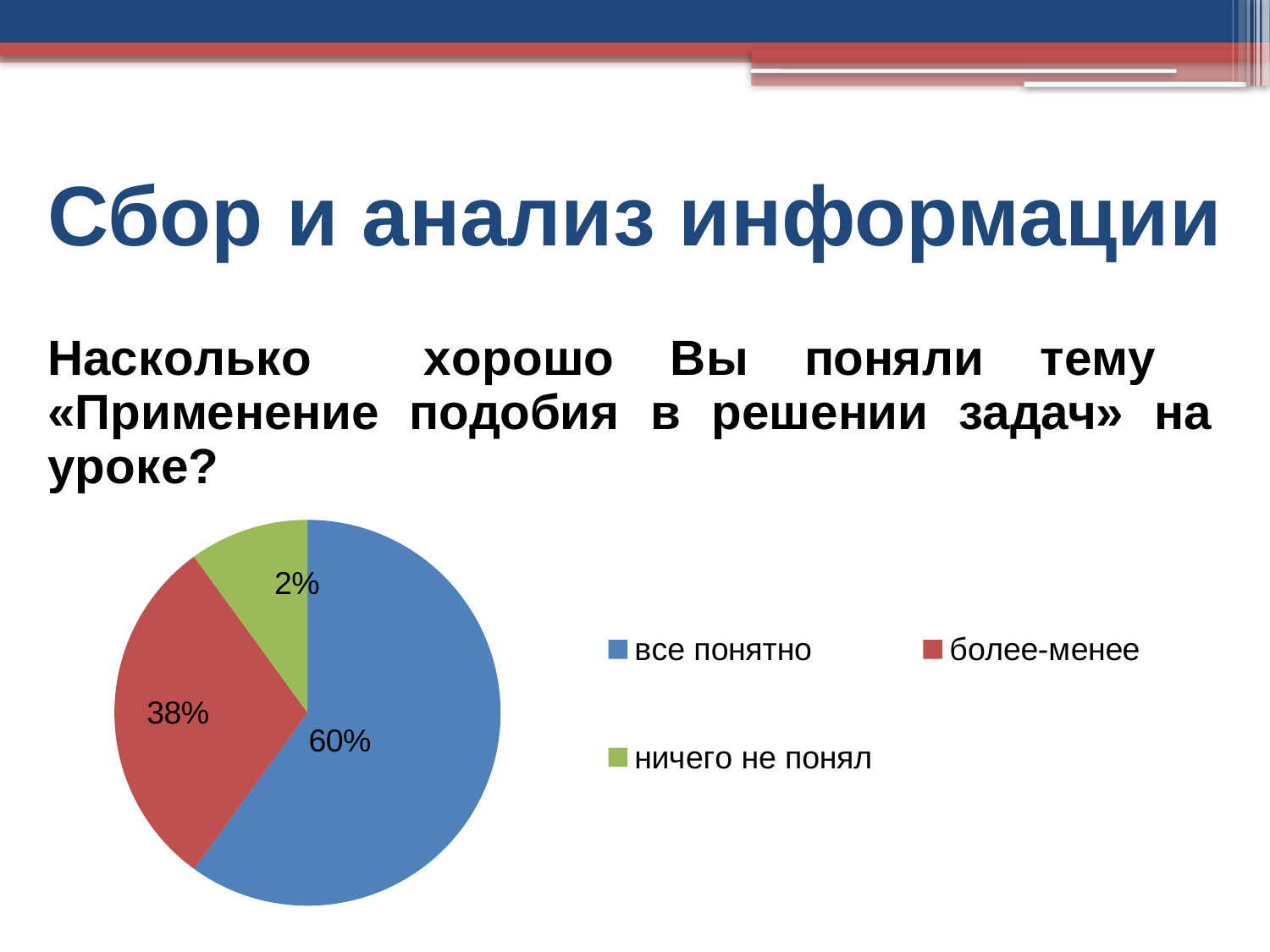

# Сбор и анализ информации

### Chart

| Category | Ряд 1 | Ряд 2 | Ряд 3 |
|---|---|---|---|
| все понятно | 6.0 | 2.4 | 2.0 |
| более-менее | 3.0 | 4.4 | 2.0 |
| ничего не понял | 1.0 | 1.8 | 3.0 |